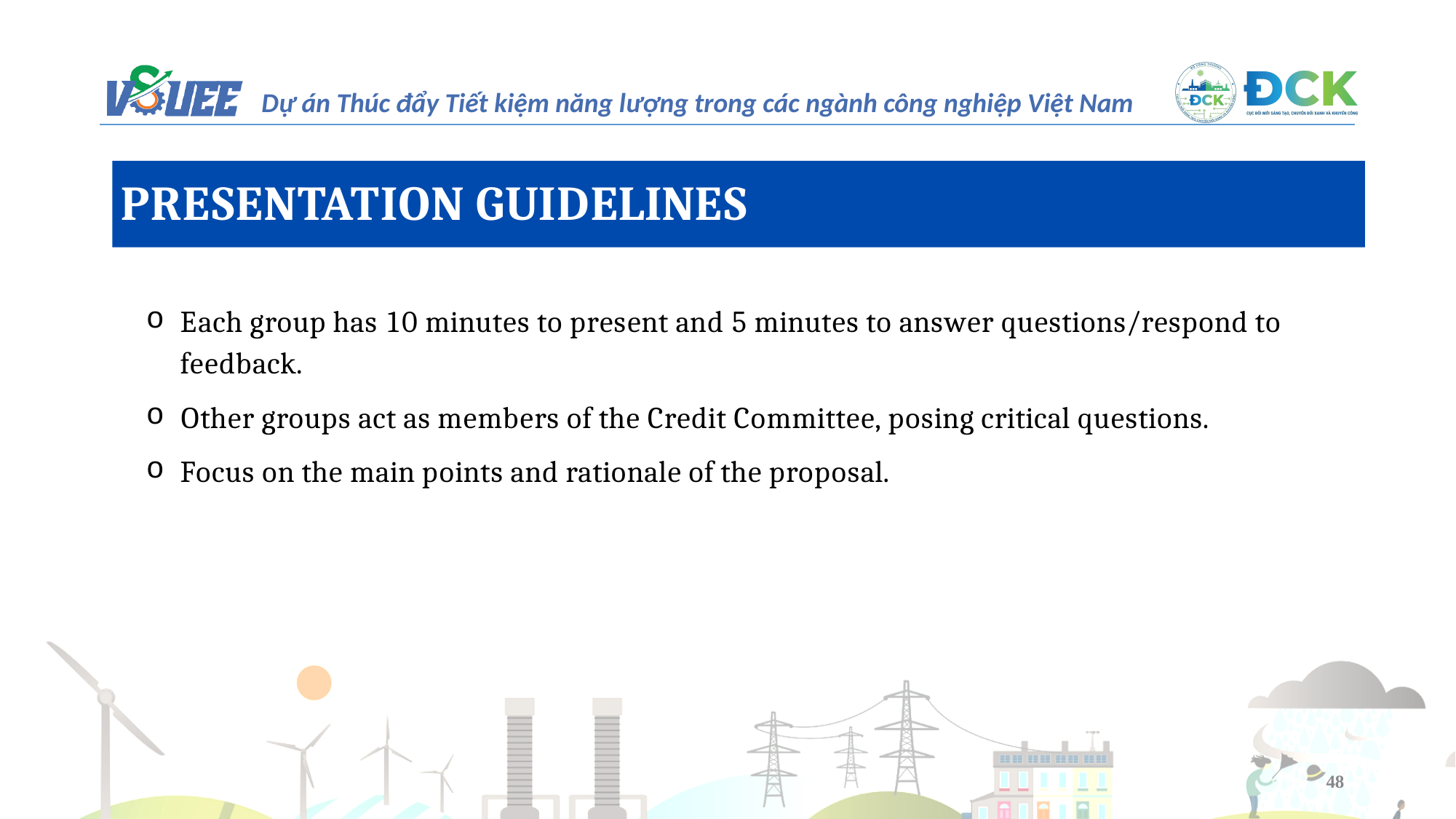

PRESENTATION GUIDELINES

Each group has 10 minutes to present and 5 minutes to answer questions/respond to feedback.
Other groups act as members of the Credit Committee, posing critical questions.
Focus on the main points and rationale of the proposal.
48